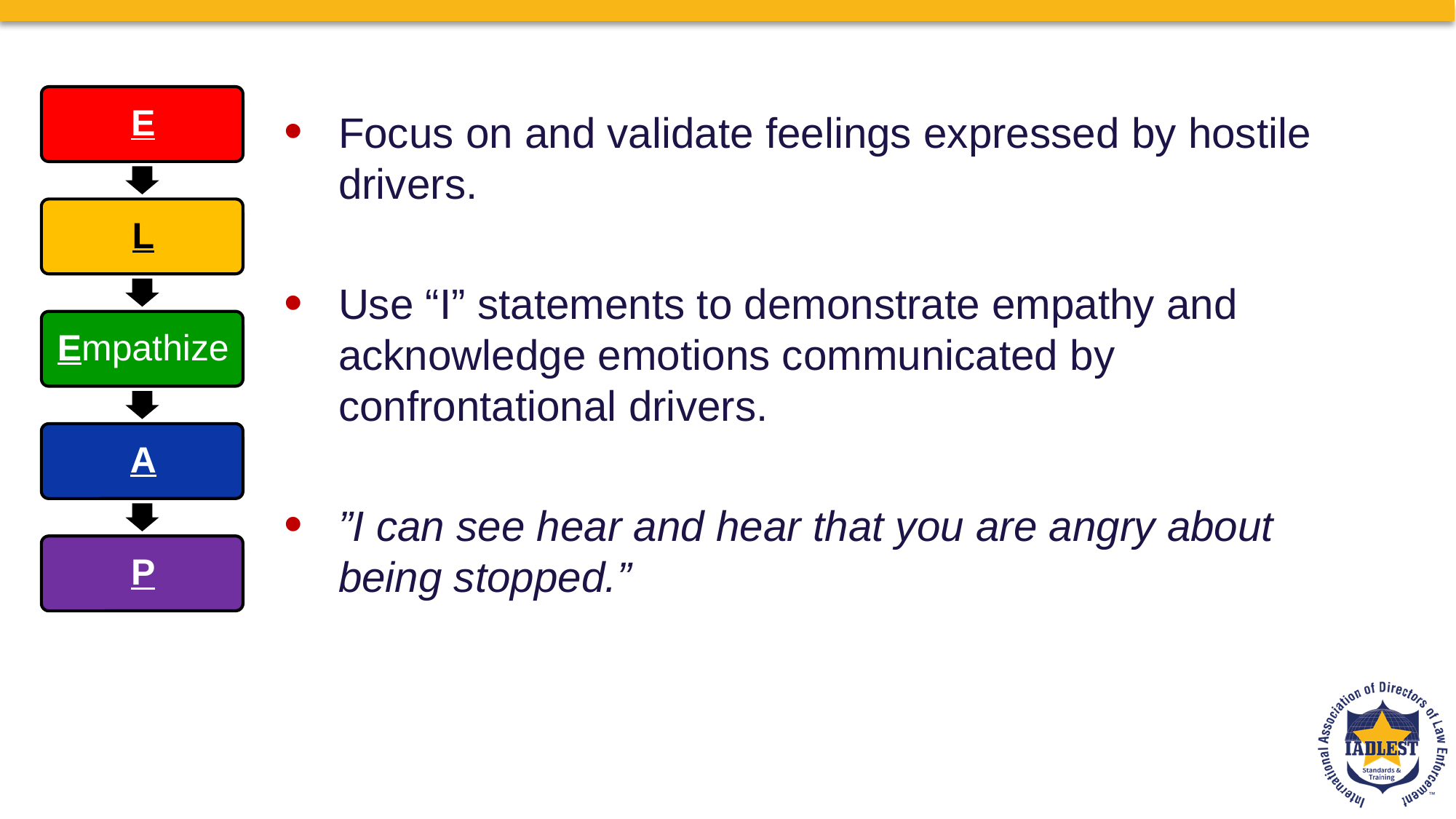

E

L

Empathize

A

P
Focus on and validate feelings expressed by hostile drivers.

Use “I” statements to demonstrate empathy and acknowledge emotions communicated by confrontational drivers.

”I can see hear and hear that you are angry about being stopped.”